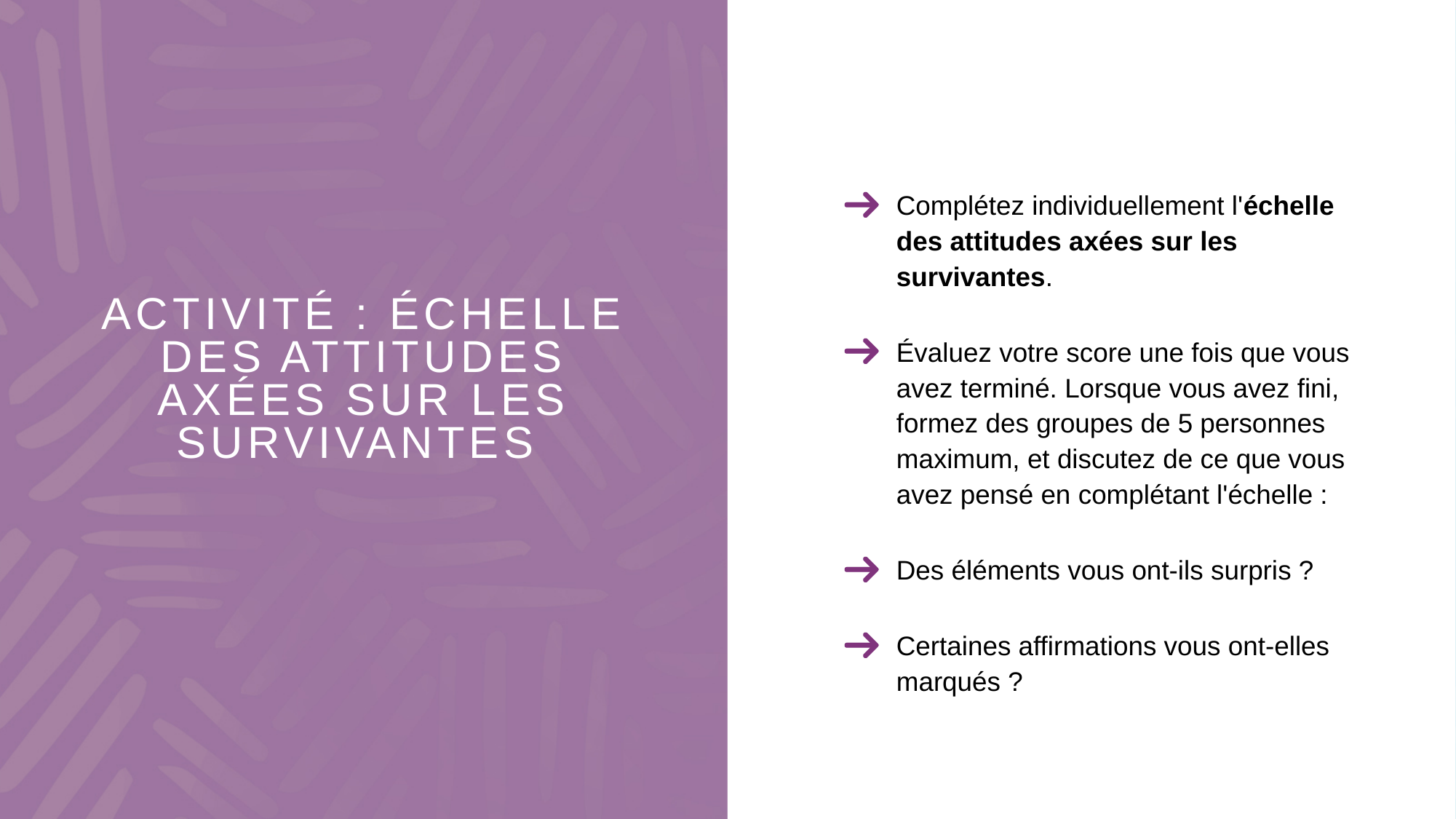

Complétez individuellement l'échelle des attitudes axées sur les survivantes.
Évaluez votre score une fois que vous avez terminé. Lorsque vous avez fini, formez des groupes de 5 personnes maximum, et discutez de ce que vous avez pensé en complétant l'échelle :
Des éléments vous ont-ils surpris ?
Certaines affirmations vous ont-elles marqués ?
# Activité : Échelle des attitudes axées sur les survivantes